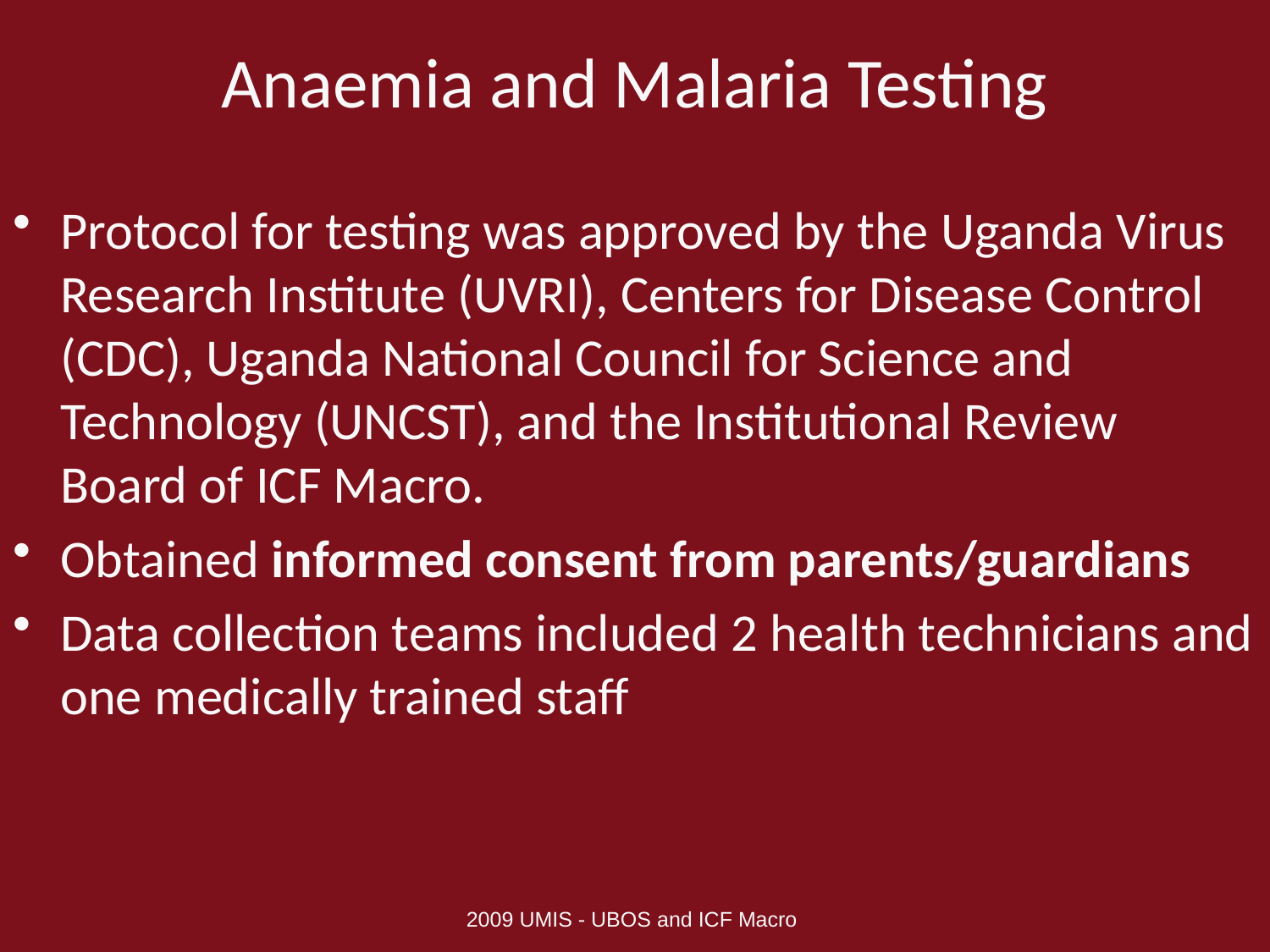

# Anaemia and Malaria Testing
Protocol for testing was approved by the Uganda Virus Research Institute (UVRI), Centers for Disease Control (CDC), Uganda National Council for Science and Technology (UNCST), and the Institutional Review Board of ICF Macro.
Obtained informed consent from parents/guardians
Data collection teams included 2 health technicians and one medically trained staff
2009 UMIS - UBOS and ICF Macro